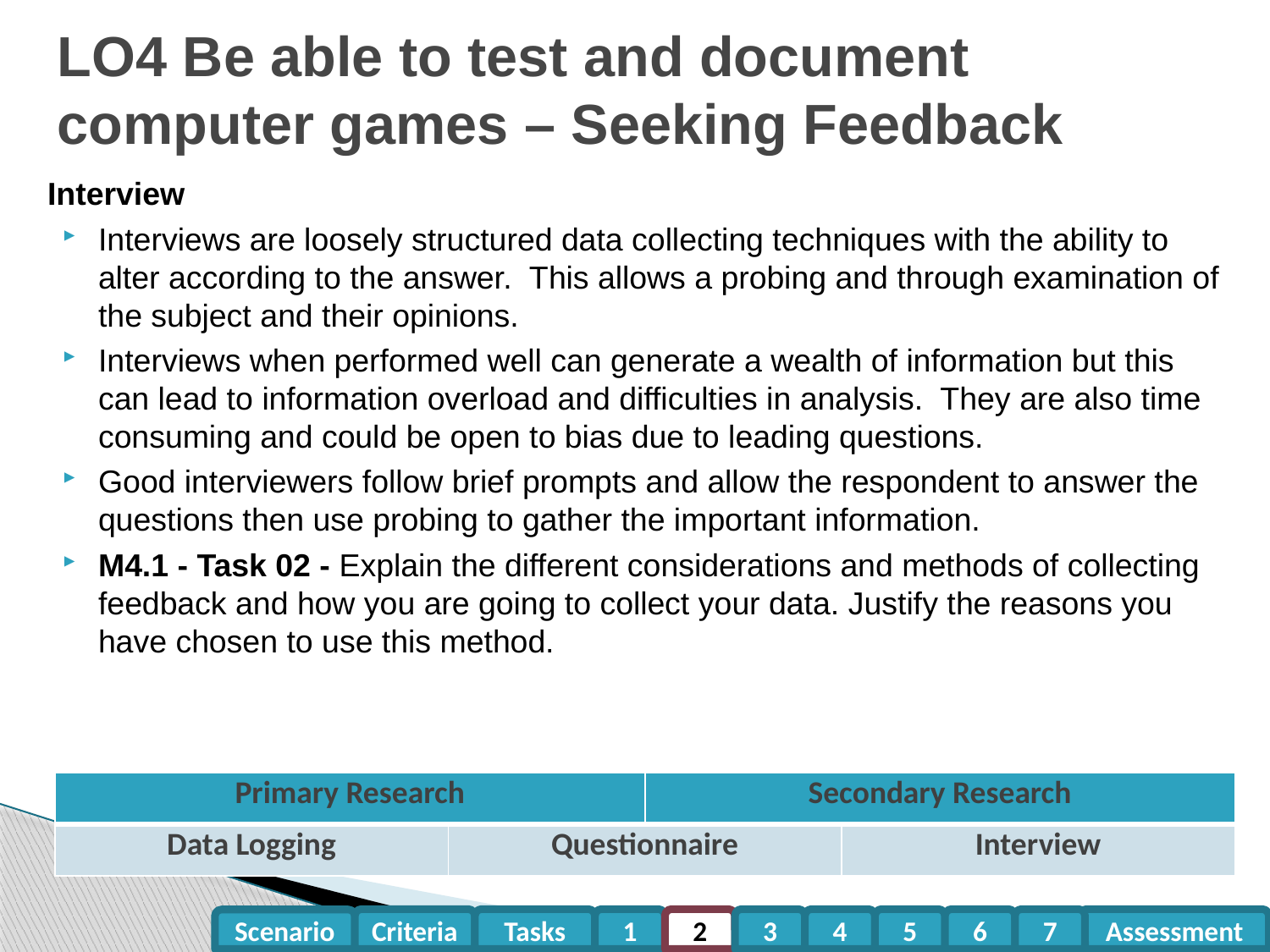

# LO4 Be able to test and document computer games – Seeking Feedback
Interview
Interviews are loosely structured data collecting techniques with the ability to alter according to the answer.  This allows a probing and through examination of the subject and their opinions.
Interviews when performed well can generate a wealth of information but this can lead to information overload and difficulties in analysis.  They are also time consuming and could be open to bias due to leading questions.
Good interviewers follow brief prompts and allow the respondent to answer the questions then use probing to gather the important information.
M4.1 - Task 02 - Explain the different considerations and methods of collecting feedback and how you are going to collect your data. Justify the reasons you have chosen to use this method.
| Primary Research |  | Secondary Research |  |
| --- | --- | --- | --- |
| Data Logging | Questionnaire |  | Interview |
Criteria
Tasks
1
2
3
4
5
6
7
Assessment
Scenario